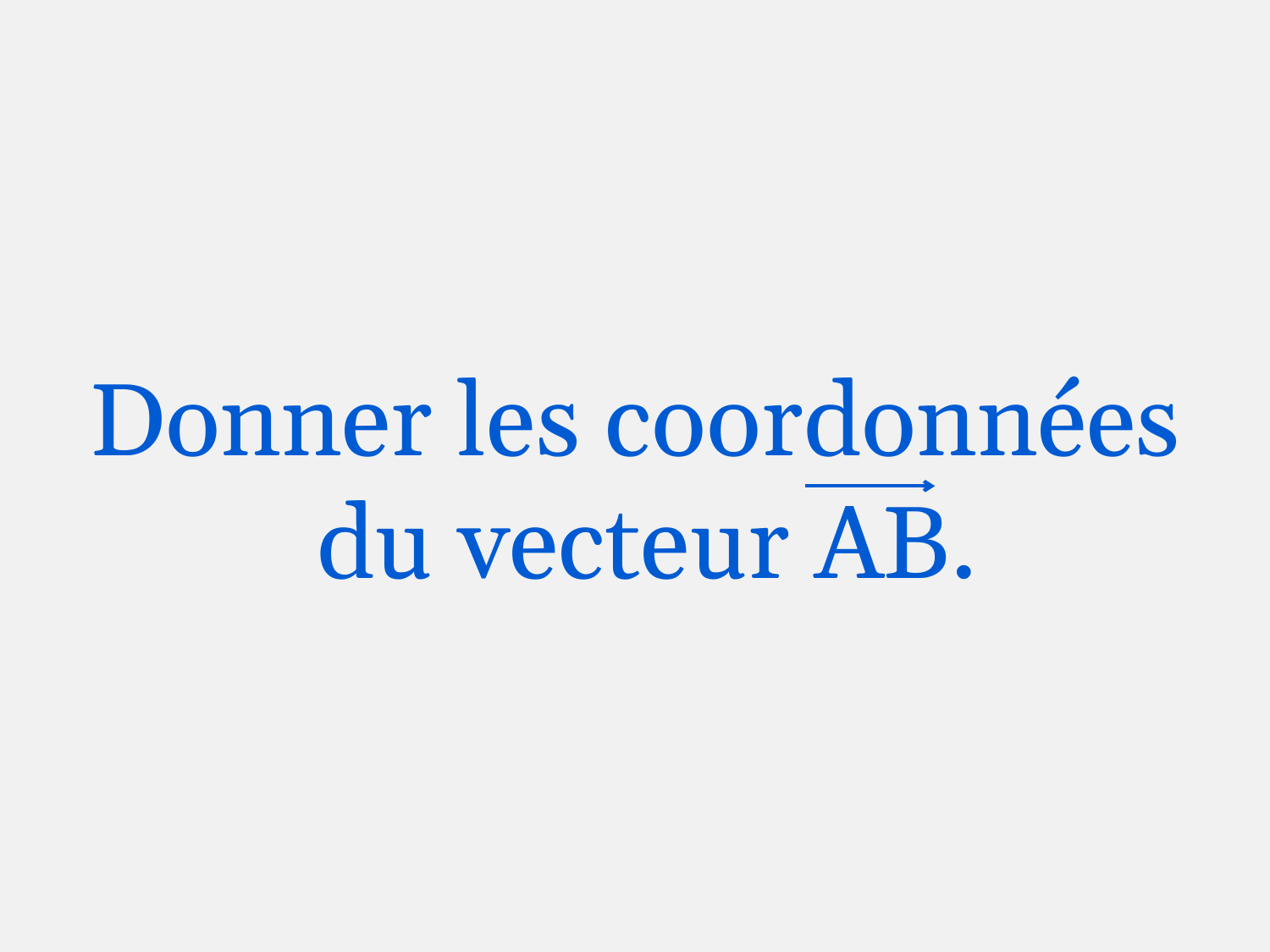

# Donner les coordonnées du vecteur AB.